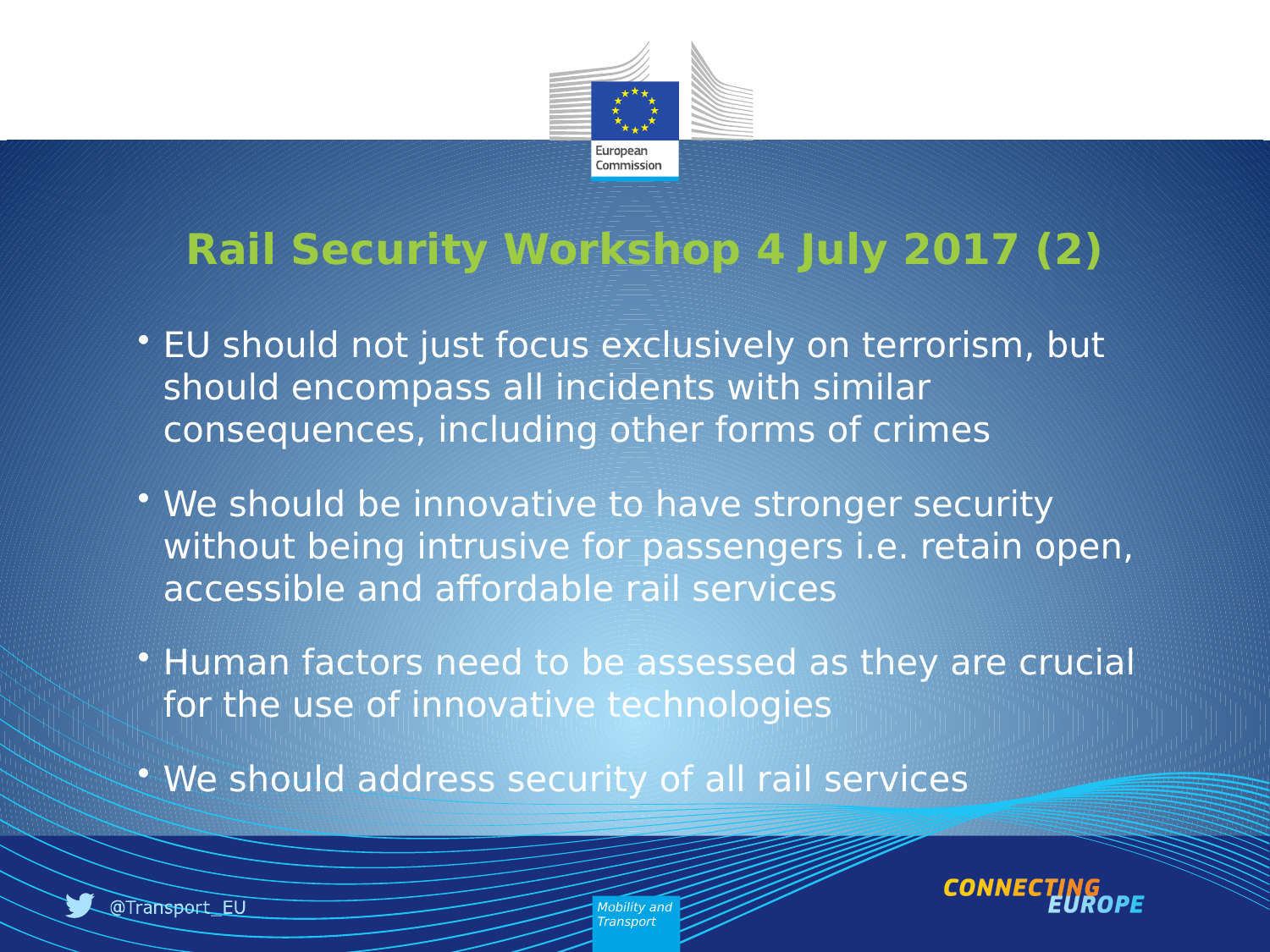

# Rail Security Workshop 4 July 2017 (2)
EU should not just focus exclusively on terrorism, but should encompass all incidents with similar consequences, including other forms of crimes
We should be innovative to have stronger security without being intrusive for passengers i.e. retain open, accessible and affordable rail services
Human factors need to be assessed as they are crucial for the use of innovative technologies
We should address security of all rail services